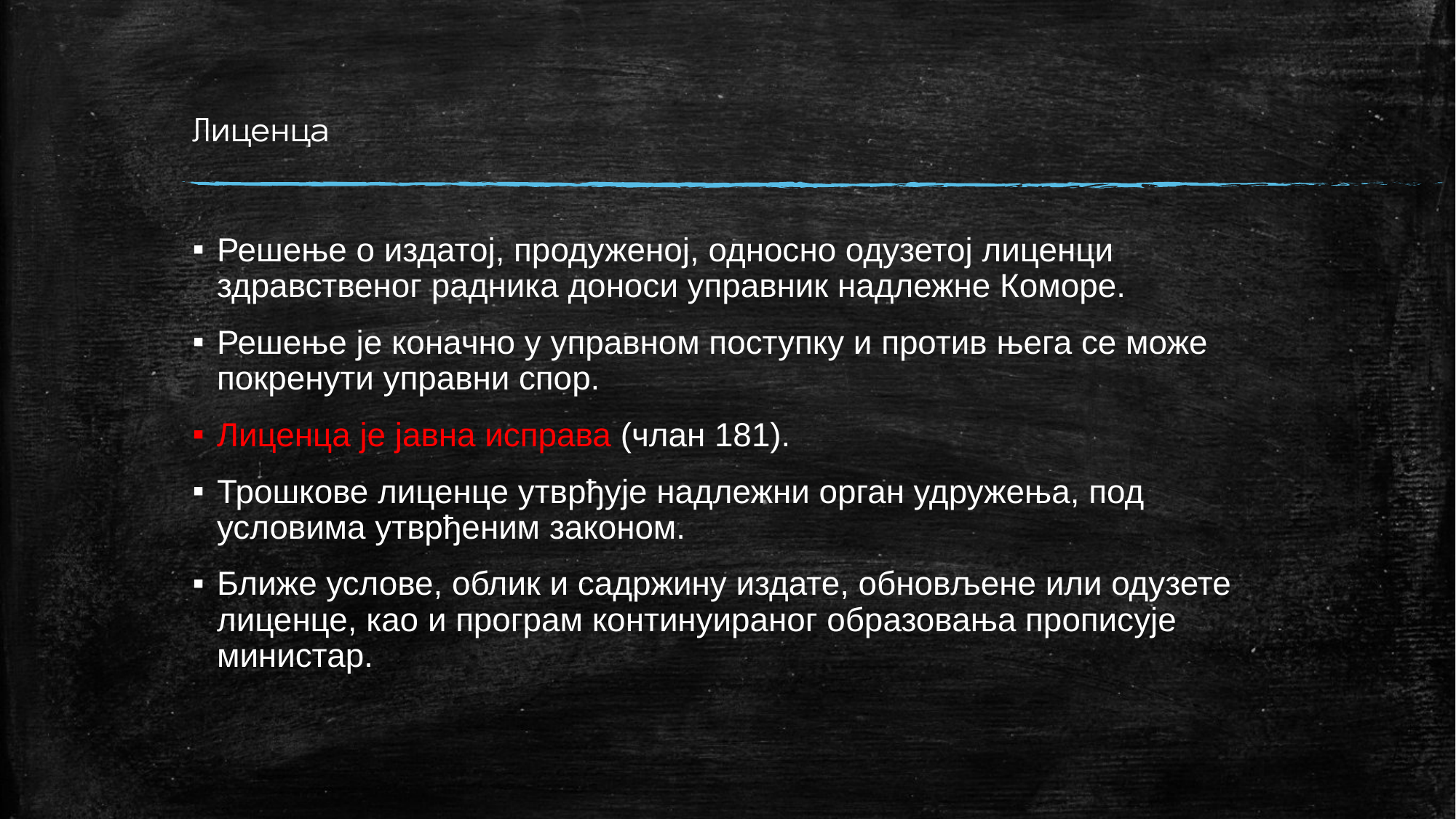

# Лиценца
Решење о издатој, продуженој, односно одузетој лиценци здравственог радника доноси управник надлежне Коморе.
Решење је коначно у управном поступку и против њега се може покренути управни спор.
Лиценца је јавна исправа (члан 181).
Трошкове лиценце утврђује надлежни орган удружења, под условима утврђеним законом.
Ближе услове, облик и садржину издате, обновљене или одузете лиценце, као и програм континуираног образовања прописује министар.